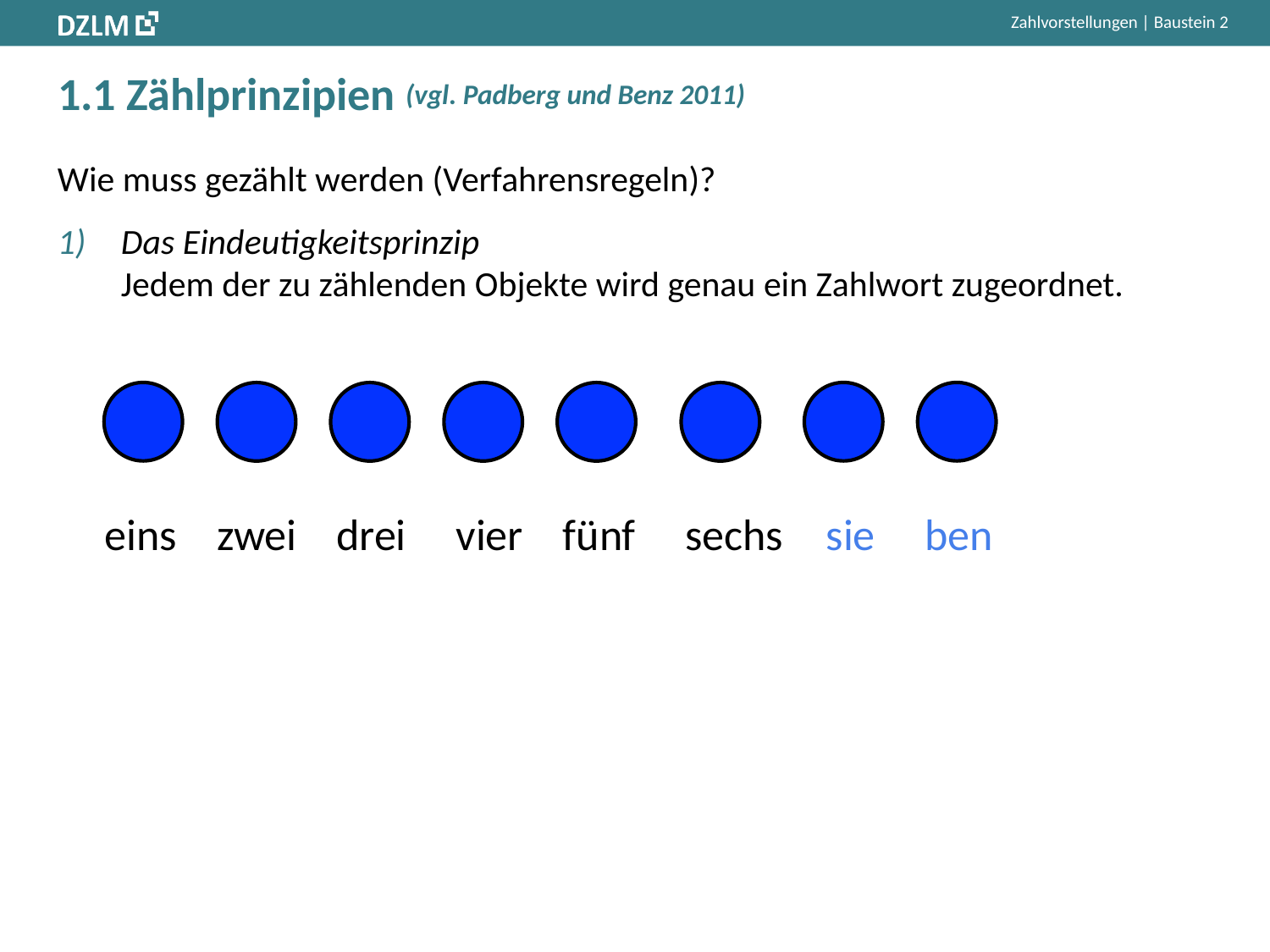

# 1.1 Zählprinzipien
(vgl. Padberg und Benz 2011)
Wie muss gezählt werden (Verfahrensregeln)?
Das Eindeutigkeitsprinzip                                                                                   Jedem der zu zählenden Objekte wird genau ein Zahlwort zugeordnet.

eins    zwei    drei     vier    fünf     sechs
sie     ben